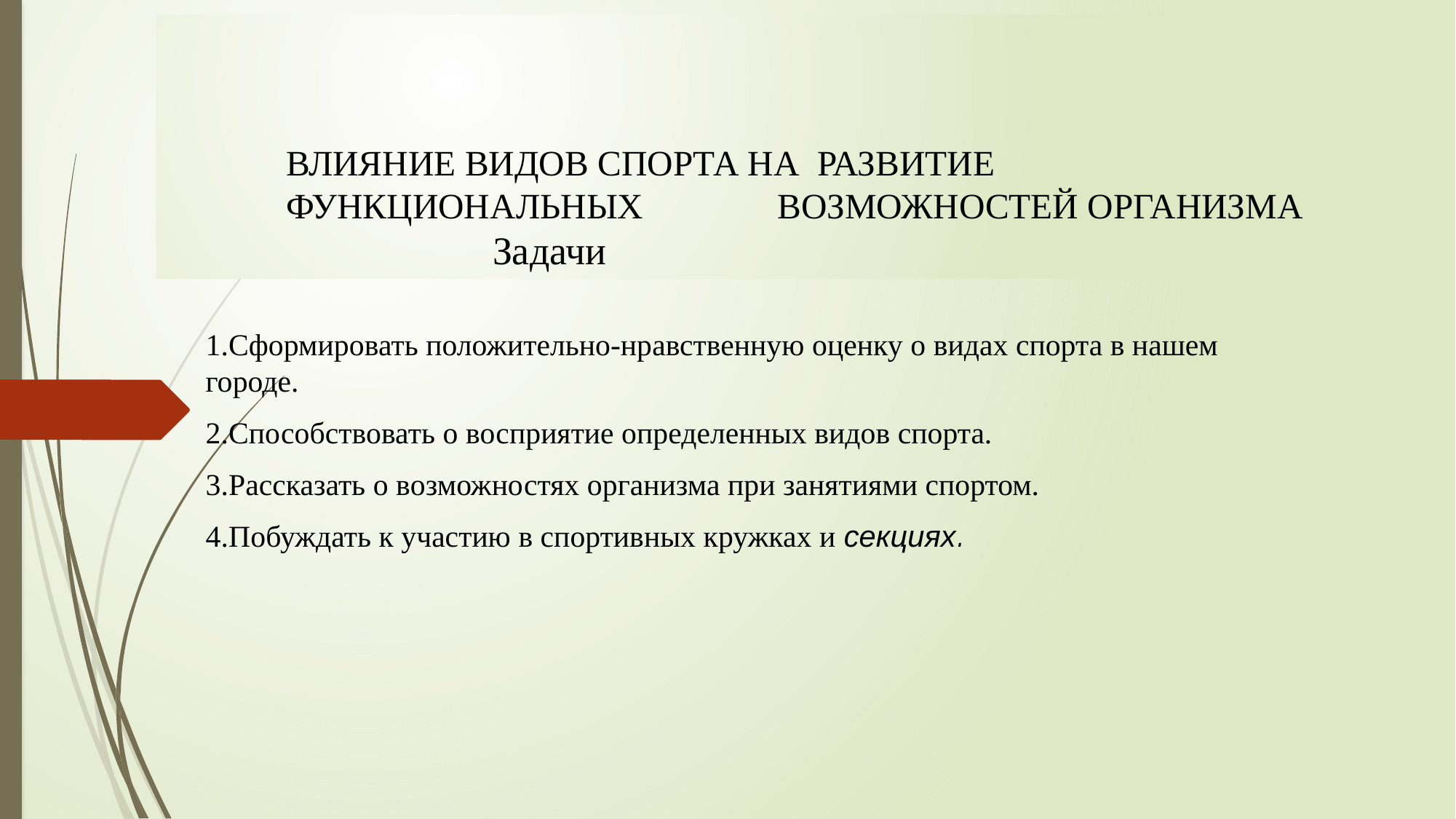

# ВЛИЯНИЕ ВИДОВ СПОРТА НА  РАЗВИТИЕ ФУНКЦИОНАЛЬНЫХ               ВОЗМОЖНОСТЕЙ ОРГАНИЗМА Задачи
1.Сформировать положительно-нравственную оценку о видах спорта в нашем городе.
2.Способствовать о восприятие определенных видов спорта.
3.Рассказать о возможностях организма при занятиями спортом.
4.Побуждать к участию в спортивных кружках и секциях.